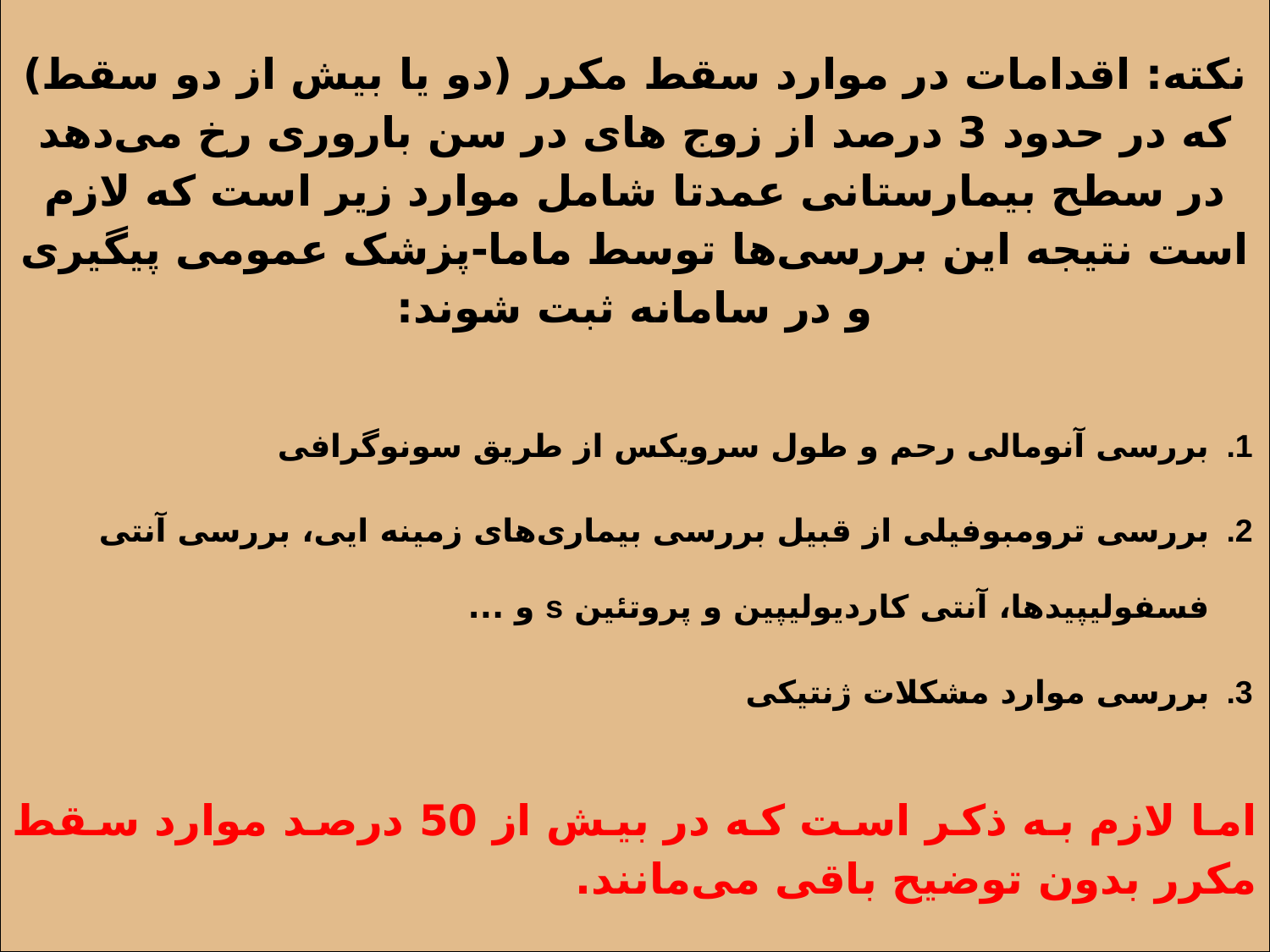

نکته: اقدامات در موارد سقط مکرر (دو یا بیش از دو سقط) که در حدود 3 درصد از زوج های در سن باروری رخ می‌دهد در سطح بیمارستانی عمدتا شامل موارد زیر است که لازم است نتیجه این بررسی‌ها توسط ماما-پزشک عمومی پیگیری و در سامانه ثبت شوند:

بررسی آنومالی رحم و طول سرویکس از طریق سونوگرافی
بررسی ترومبوفیلی از قبیل بررسی بیماری‌های زمینه‌ ایی، بررسی آنتی فسفولیپیدها، آنتی کاردیولیپین و پروتئین s و ...
بررسی موارد مشکلات ژنتیکی

اما لازم به ذکر است که در بیش از 50 درصد موارد سقط مکرر بدون توضیح باقی می‌مانند.